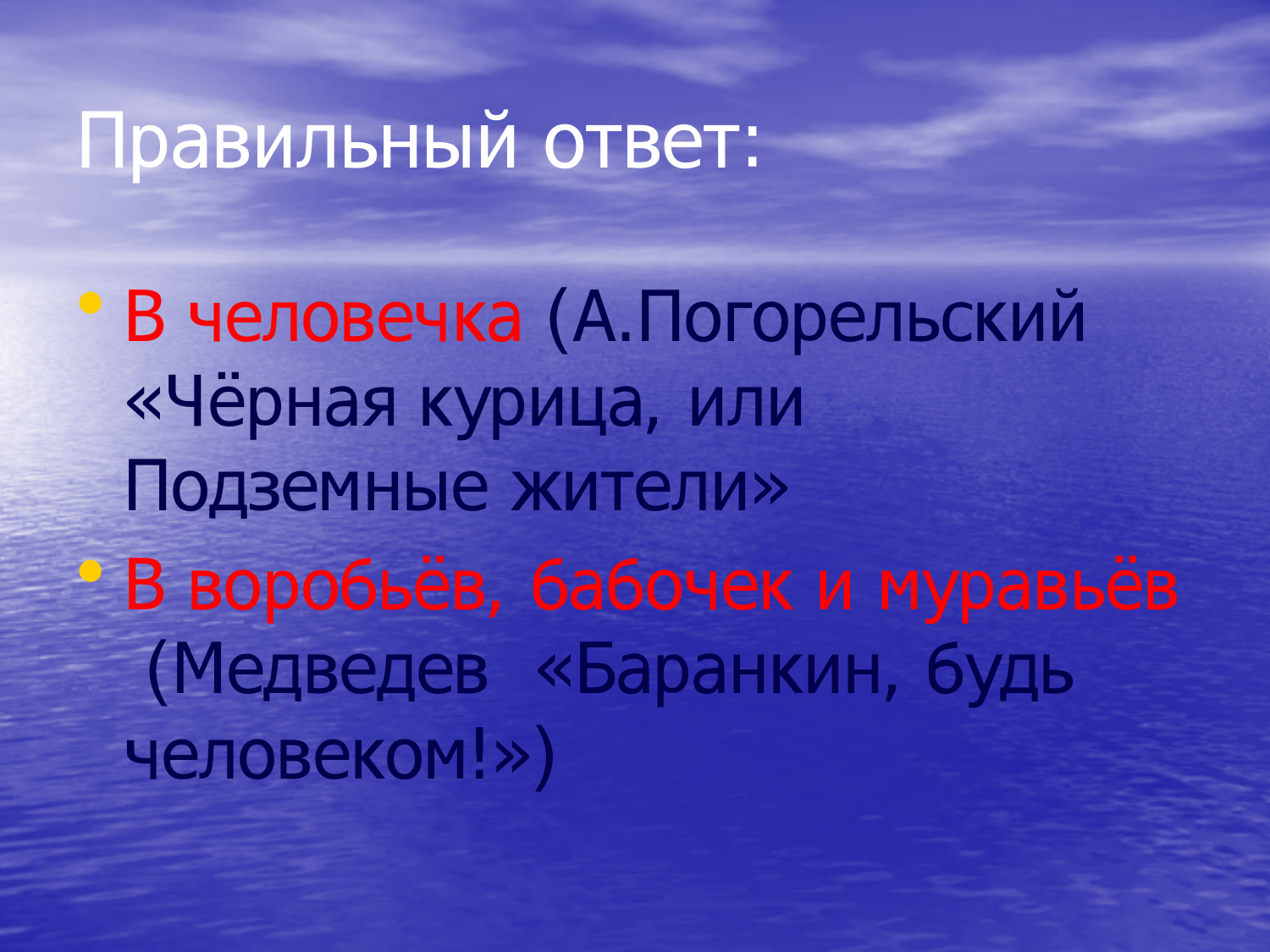

# Правильный ответ:
В человечка (А.Погорельский «Чёрная курица, или Подземные жители»
В воробьёв, бабочек и муравьёв  (Медведев  «Баранкин, будь человеком!»)